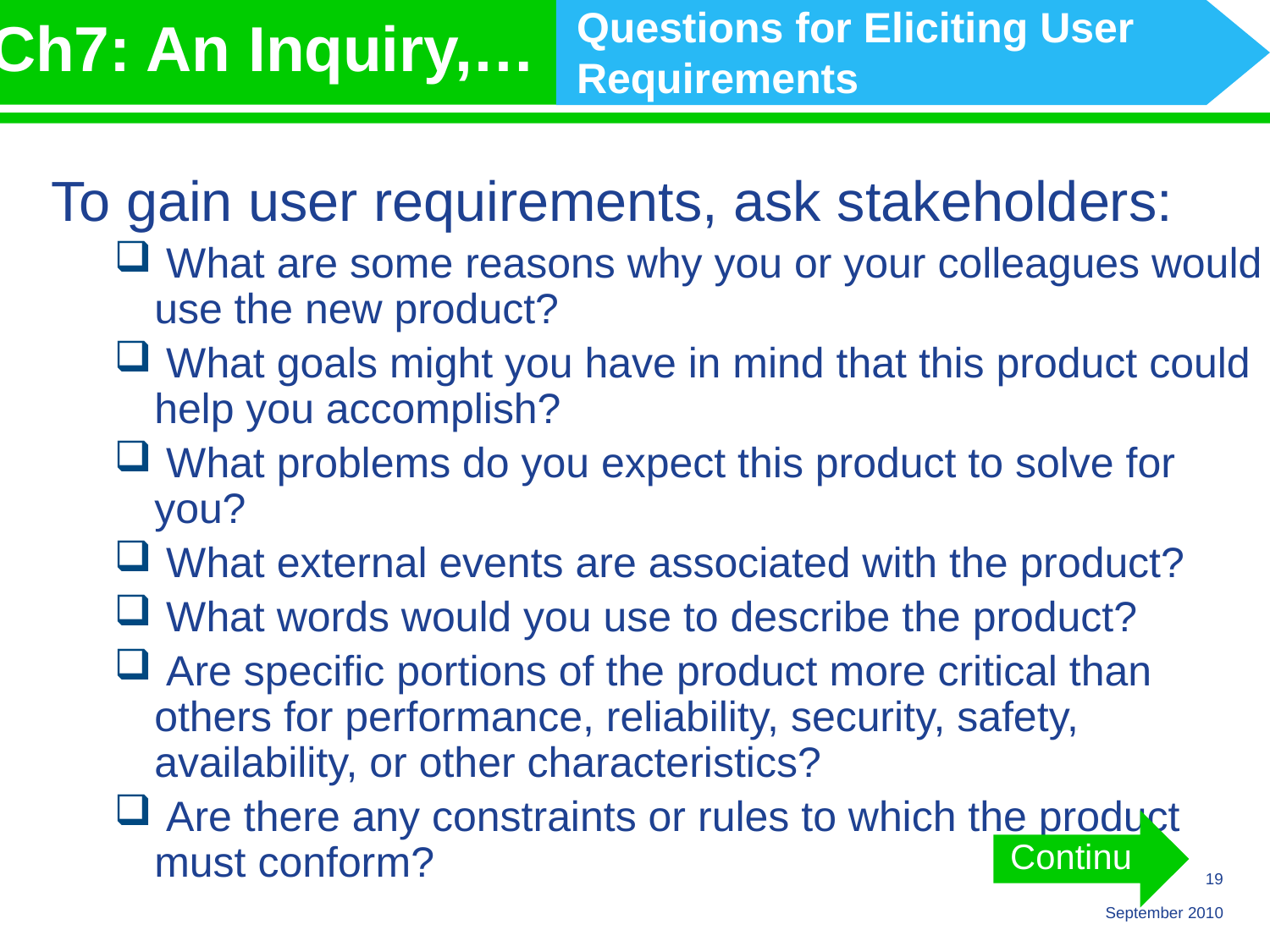

Questions for Eliciting User Requirements
Ch7: An Inquiry,…

To gain user requirements, ask stakeholders:
 What are some reasons why you or your colleagues would use the new product?
 What goals might you have in mind that this product could help you accomplish?
 What problems do you expect this product to solve for you?
 What external events are associated with the product?
 What words would you use to describe the product?
 Are specific portions of the product more critical than others for performance, reliability, security, safety, availability, or other characteristics?
 Are there any constraints or rules to which the product must conform?

Continue